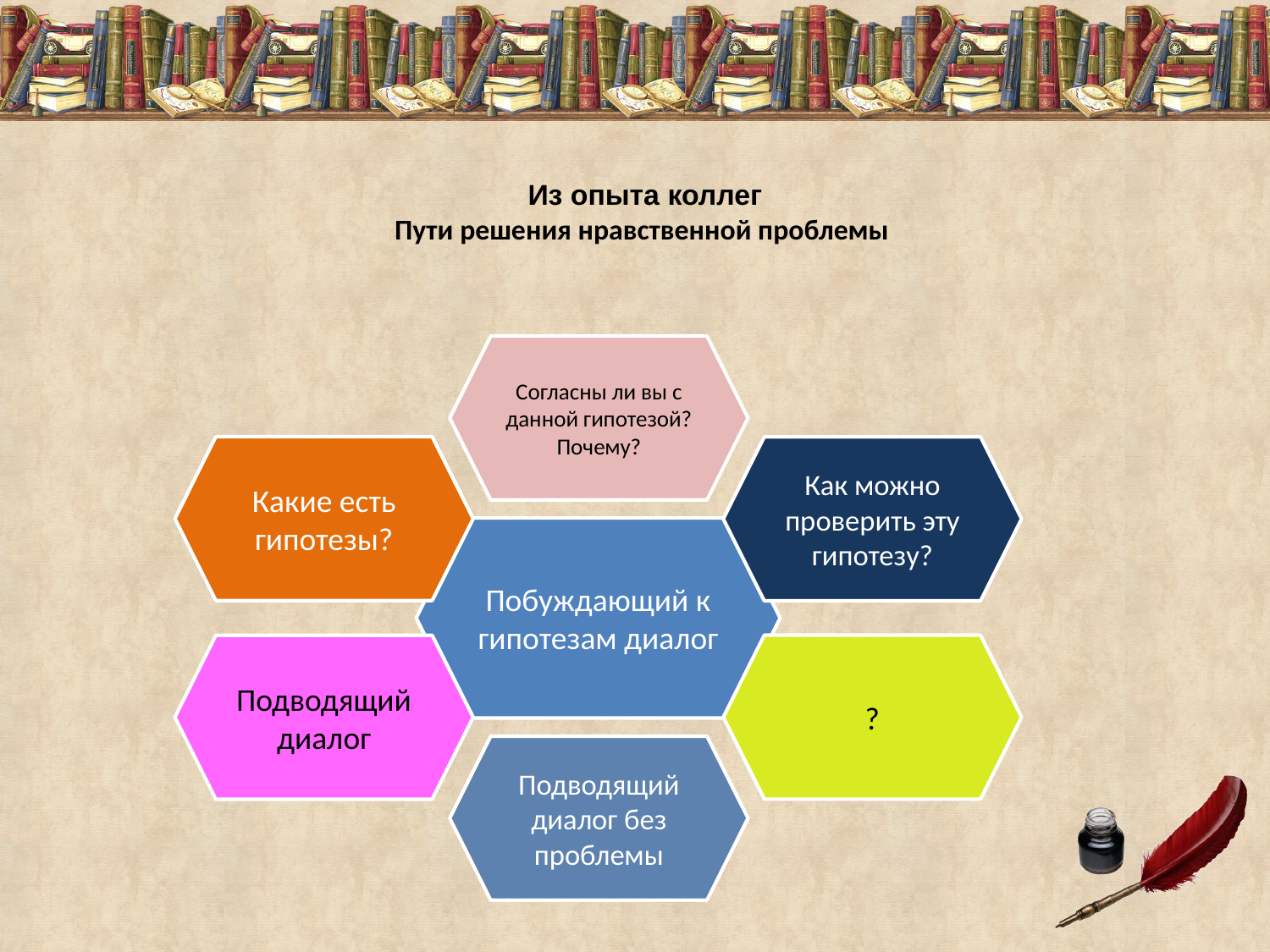

# Из опыта коллег Пути решения нравственной проблемы

Побуждающий к гипотезам диалог
Согласны ли вы с данной гипотезой?
Почему?
Как можно проверить эту гипотезу?
?
Подводящий диалог без проблемы
Подводящий диалог
Какие есть гипотезы?